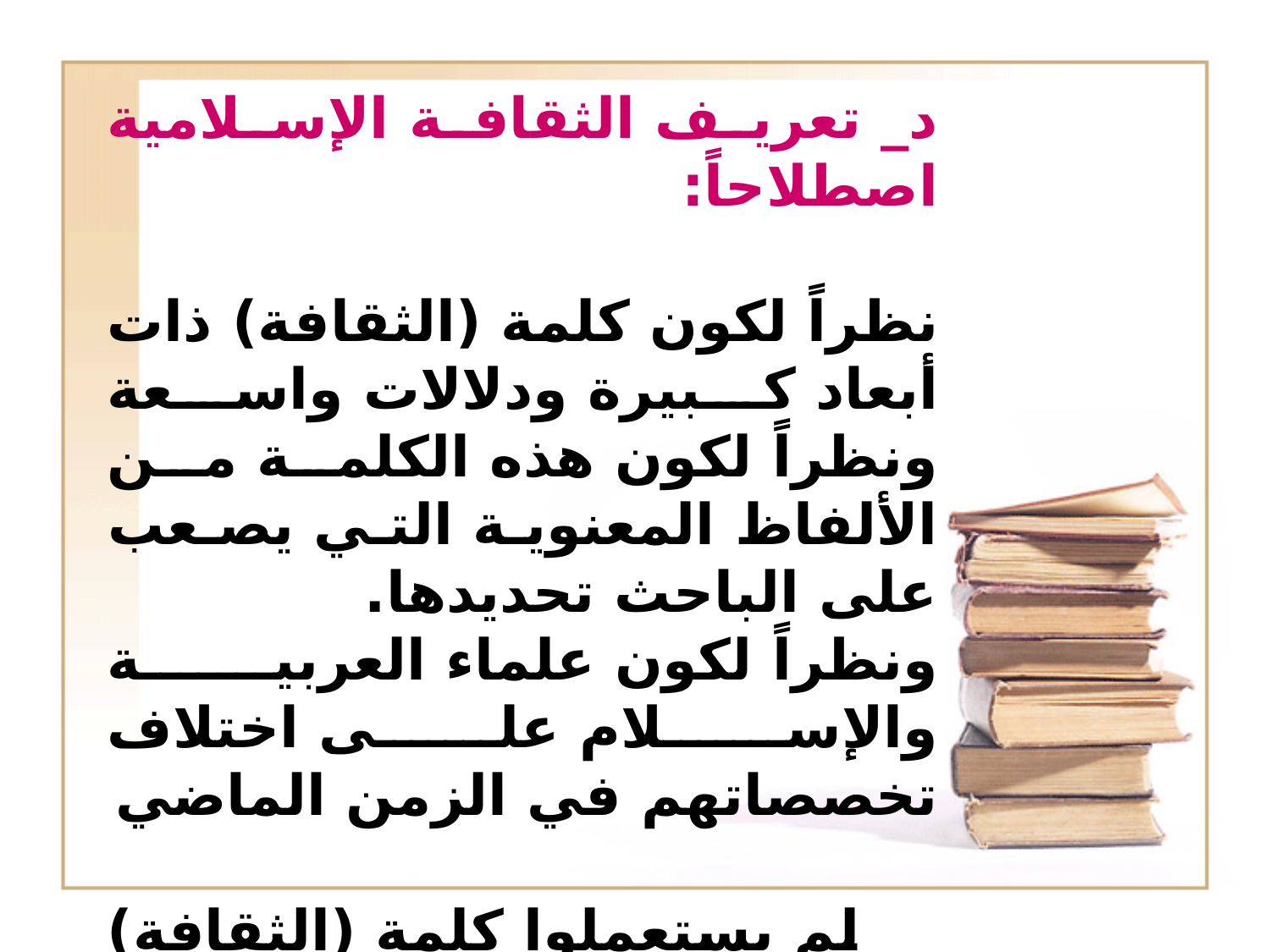

د_ تعريف الثقافة الإسلامية اصطلاحاً:

نظراً لكون كلمة (الثقافة) ذات أبعاد كبيرة ودلالات واسعة ونظراً لكون هذه الكلمة من الألفاظ المعنوية التي يصعب على الباحث تحديدها.
ونظراً لكون علماء العربية والإسلام على اختلاف تخصصاتهم في الزمن الماضي

    لم يستعملوا كلمة (الثقافة) بالمعنى الواسع، ولم يقيموا علماً مستقلاً يسمى بـ (الثقافة)، وإنما جاء التعبير بهذه الكلمة وليد الأبحاث والدراسات الحديثة.